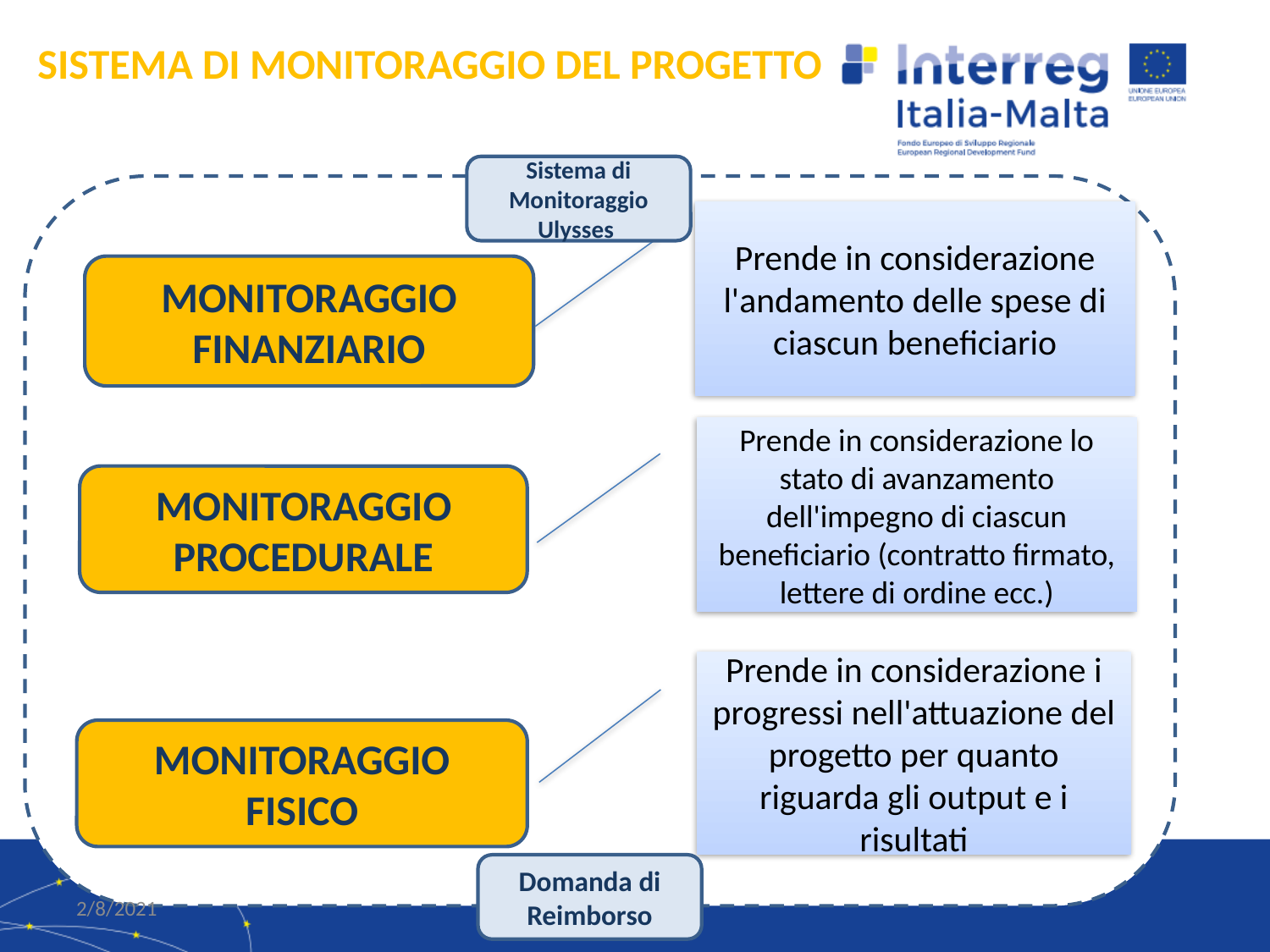

SISTEMA DI MONITORAGGIO DEL PROGETTO
#
Sistema di Monitoraggio Ulysses

Prende in considerazione l'andamento delle spese di ciascun beneficiario
MONITORAGGIO
FINANZIARIO
Prende in considerazione lo stato di avanzamento dell'impegno di ciascun beneficiario (contratto firmato, lettere di ordine ecc.)
MONITORAGGIO
PROCEDURALE
Prende in considerazione i progressi nell'attuazione del progetto per quanto riguarda gli output e i risultati
MONITORAGGIO
FISICO
Domanda di Reimborso
2/8/2021

35